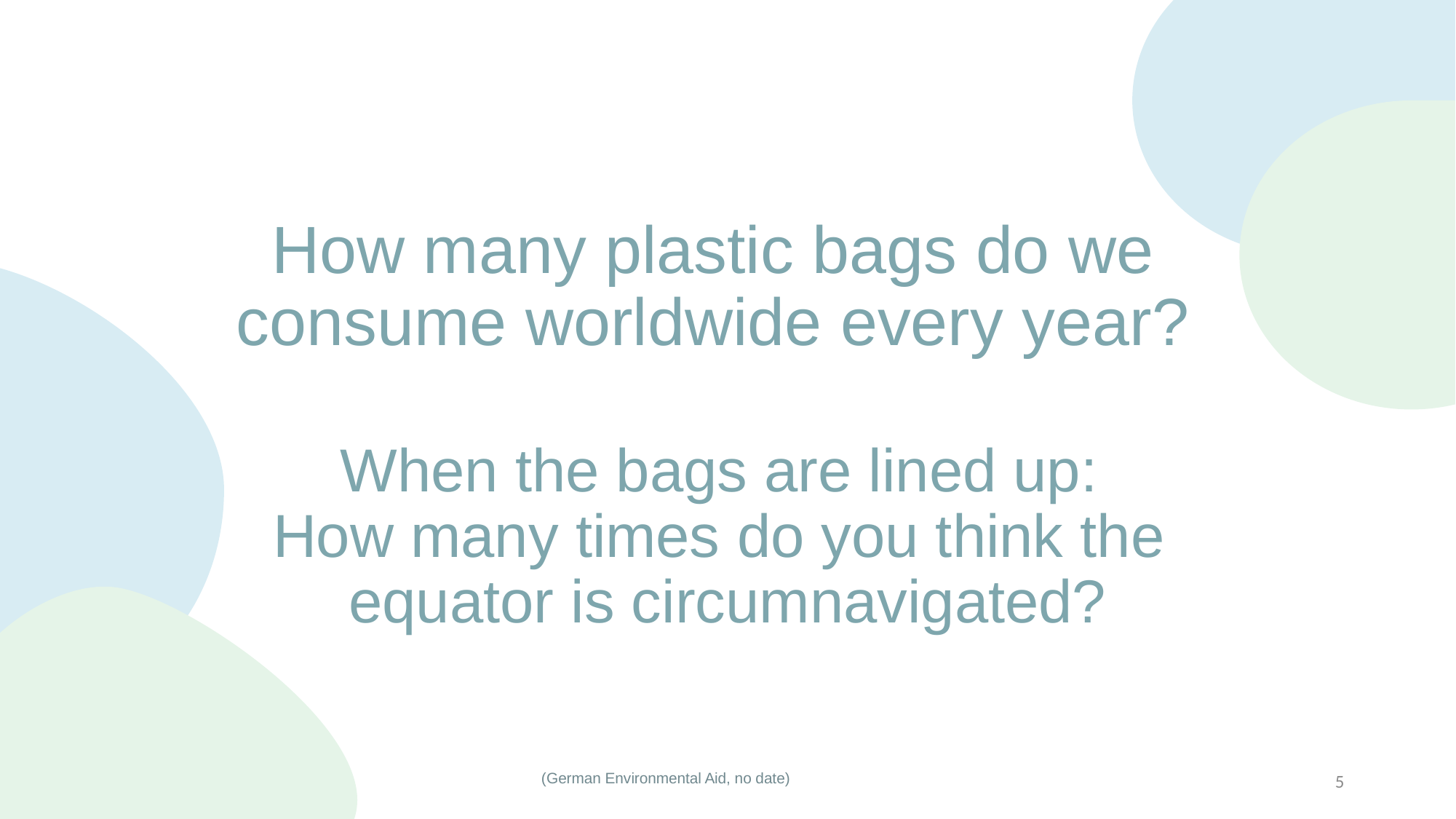

# How many plastic bags do we consume worldwide every year?

When the bags are lined up:
How many times do you think the
equator is circumnavigated?

5
(German Environmental Aid, no date)